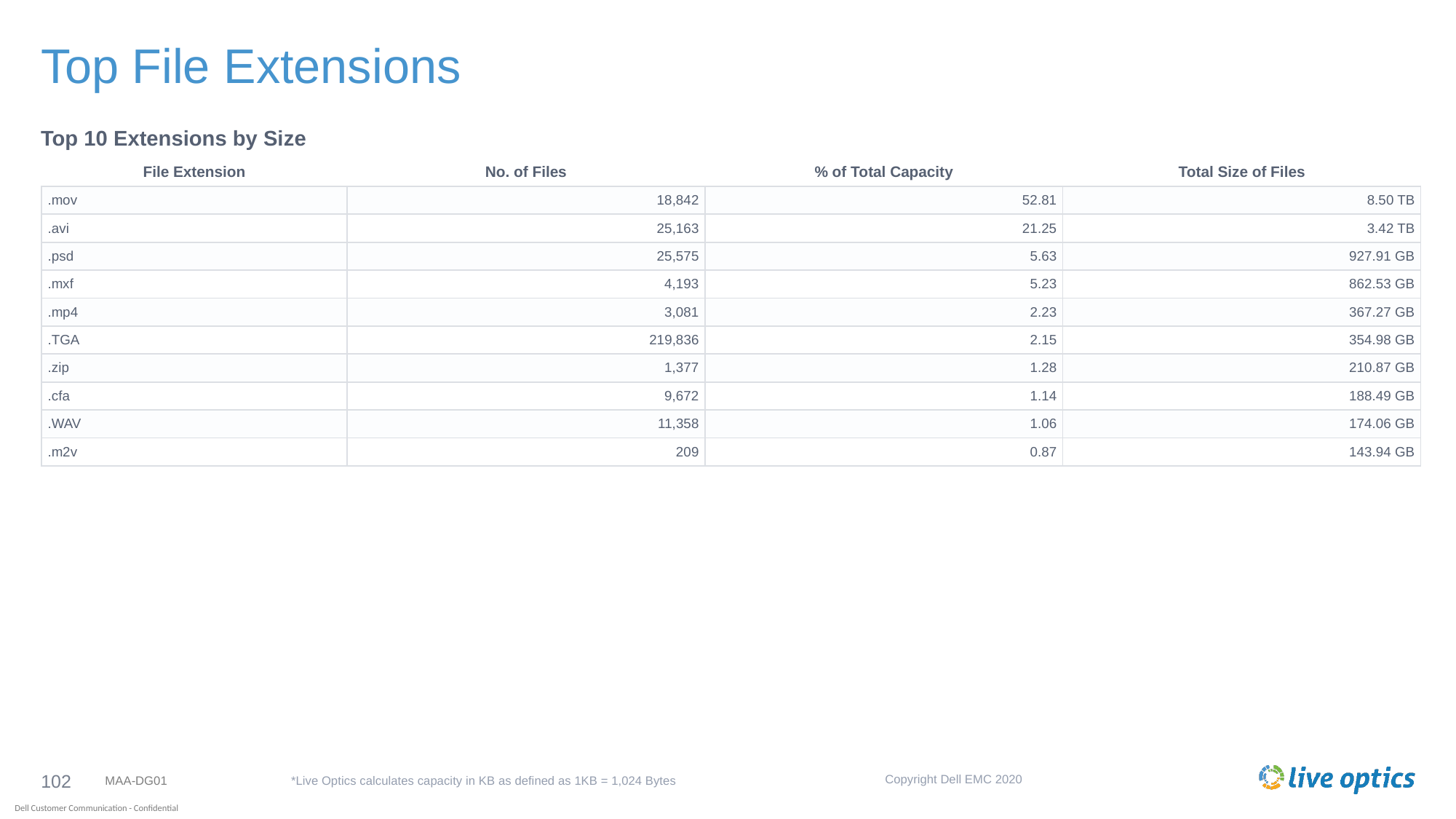

# Top File Extensions
Top 10 Extensions by Size
| File Extension | No. of Files | % of Total Capacity | Total Size of Files |
| --- | --- | --- | --- |
| .mov | 18,842 | 52.81 | 8.50 TB |
| .avi | 25,163 | 21.25 | 3.42 TB |
| .psd | 25,575 | 5.63 | 927.91 GB |
| .mxf | 4,193 | 5.23 | 862.53 GB |
| .mp4 | 3,081 | 2.23 | 367.27 GB |
| .TGA | 219,836 | 2.15 | 354.98 GB |
| .zip | 1,377 | 1.28 | 210.87 GB |
| .cfa | 9,672 | 1.14 | 188.49 GB |
| .WAV | 11,358 | 1.06 | 174.06 GB |
| .m2v | 209 | 0.87 | 143.94 GB |